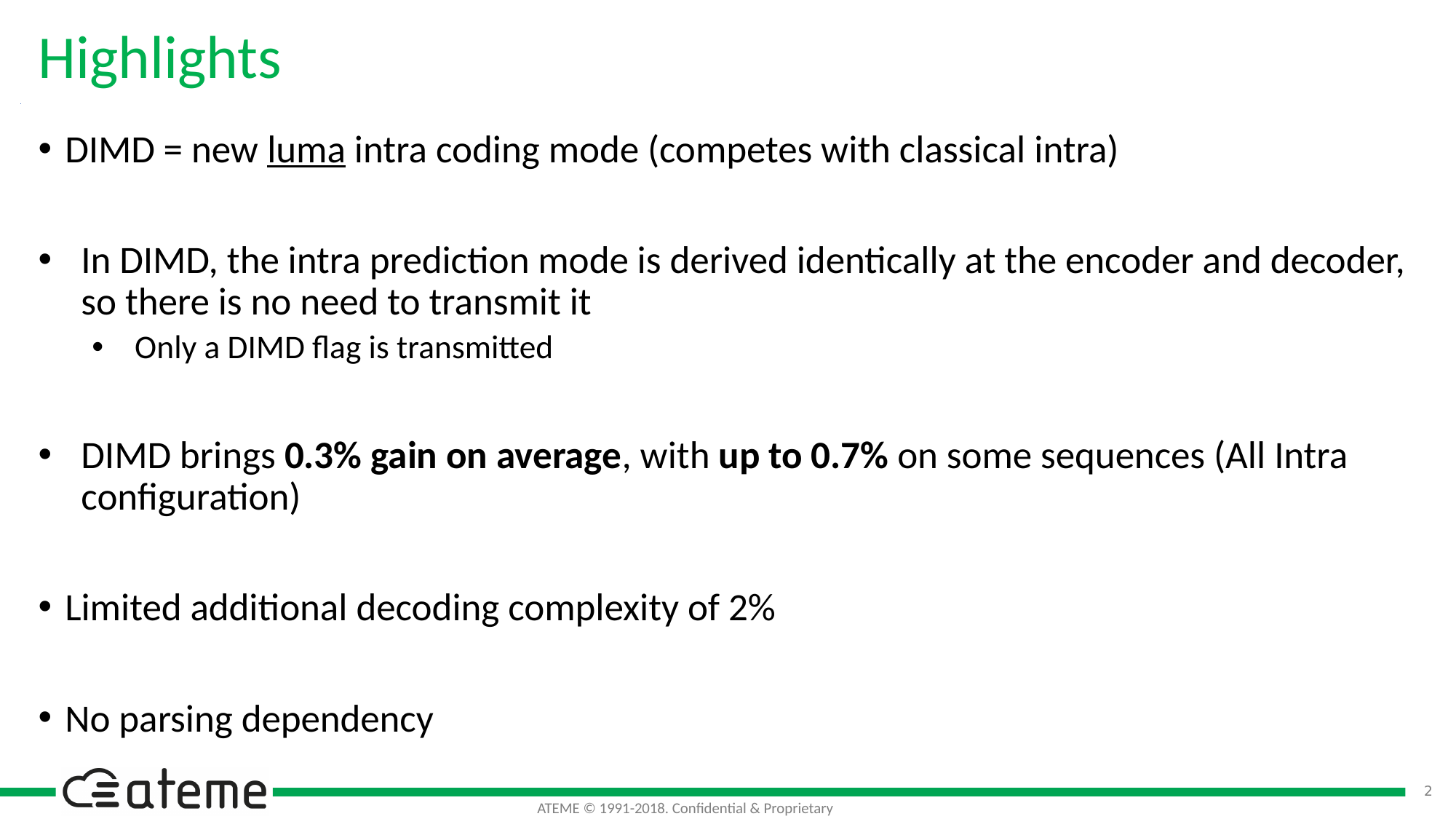

# Highlights
DIMD = new luma intra coding mode (competes with classical intra)

In DIMD, the intra prediction mode is derived identically at the encoder and decoder, so there is no need to transmit it
Only a DIMD flag is transmitted

DIMD brings 0.3% gain on average, with up to 0.7% on some sequences (All Intra configuration)

Limited additional decoding complexity of 2%

No parsing dependency